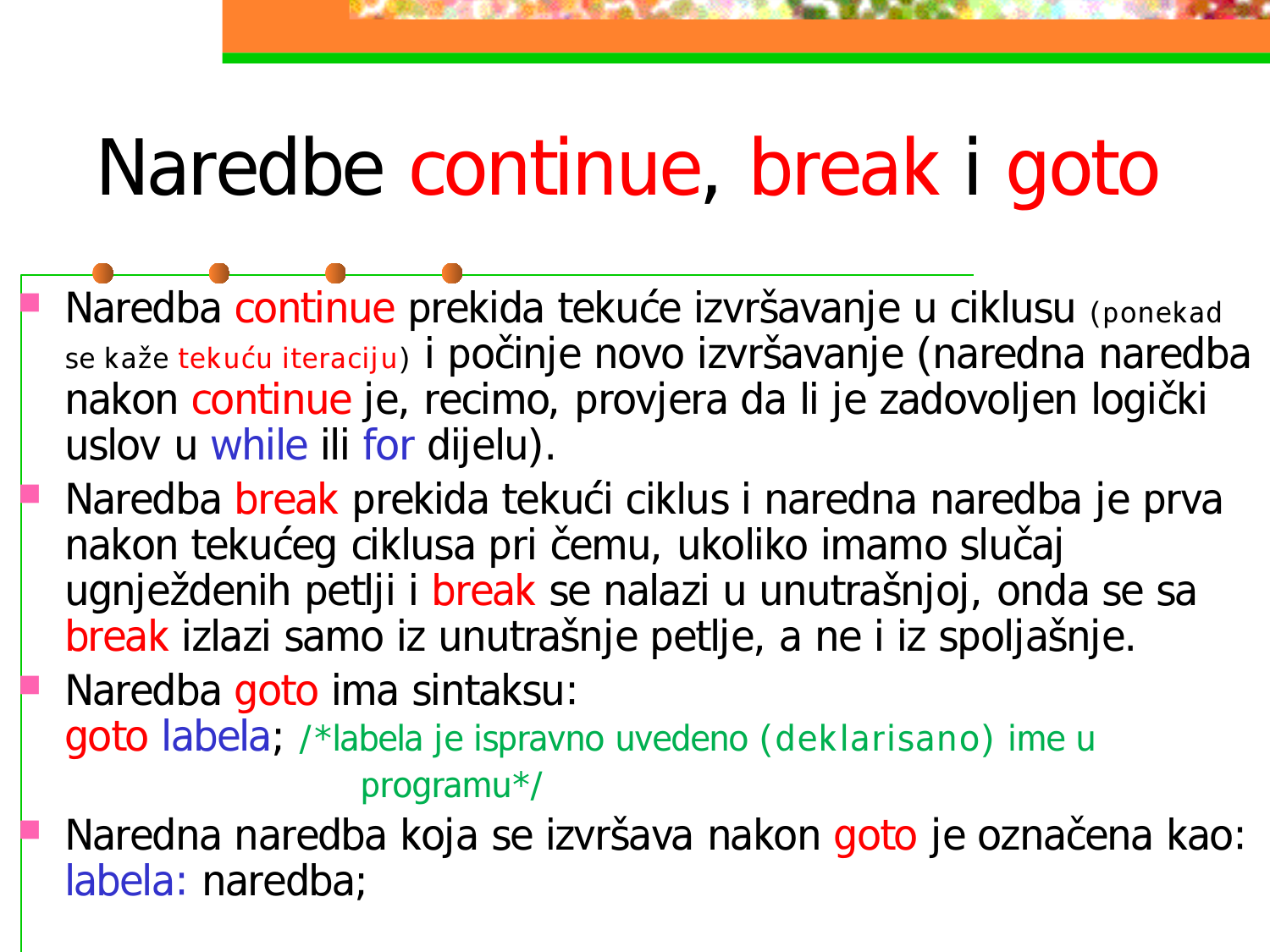

# Naredbe continue, break i goto
Naredba continue prekida tekuće izvršavanje u ciklusu (ponekad se kaže tekuću iteraciju) i počinje novo izvršavanje (naredna naredba nakon continue je, recimo, provjera da li je zadovoljen logički uslov u while ili for dijelu).
Naredba break prekida tekući ciklus i naredna naredba je prva nakon tekućeg ciklusa pri čemu, ukoliko imamo slučaj ugnježdenih petlji i break se nalazi u unutrašnjoj, onda se sa break izlazi samo iz unutrašnje petlje, a ne i iz spoljašnje.
Naredba goto ima sintaksu:
goto labela; /*labela je ispravno uvedeno (deklarisano) ime u
		   programu*/
Naredna naredba koja se izvršava nakon goto je označena kao:
labela: naredba;